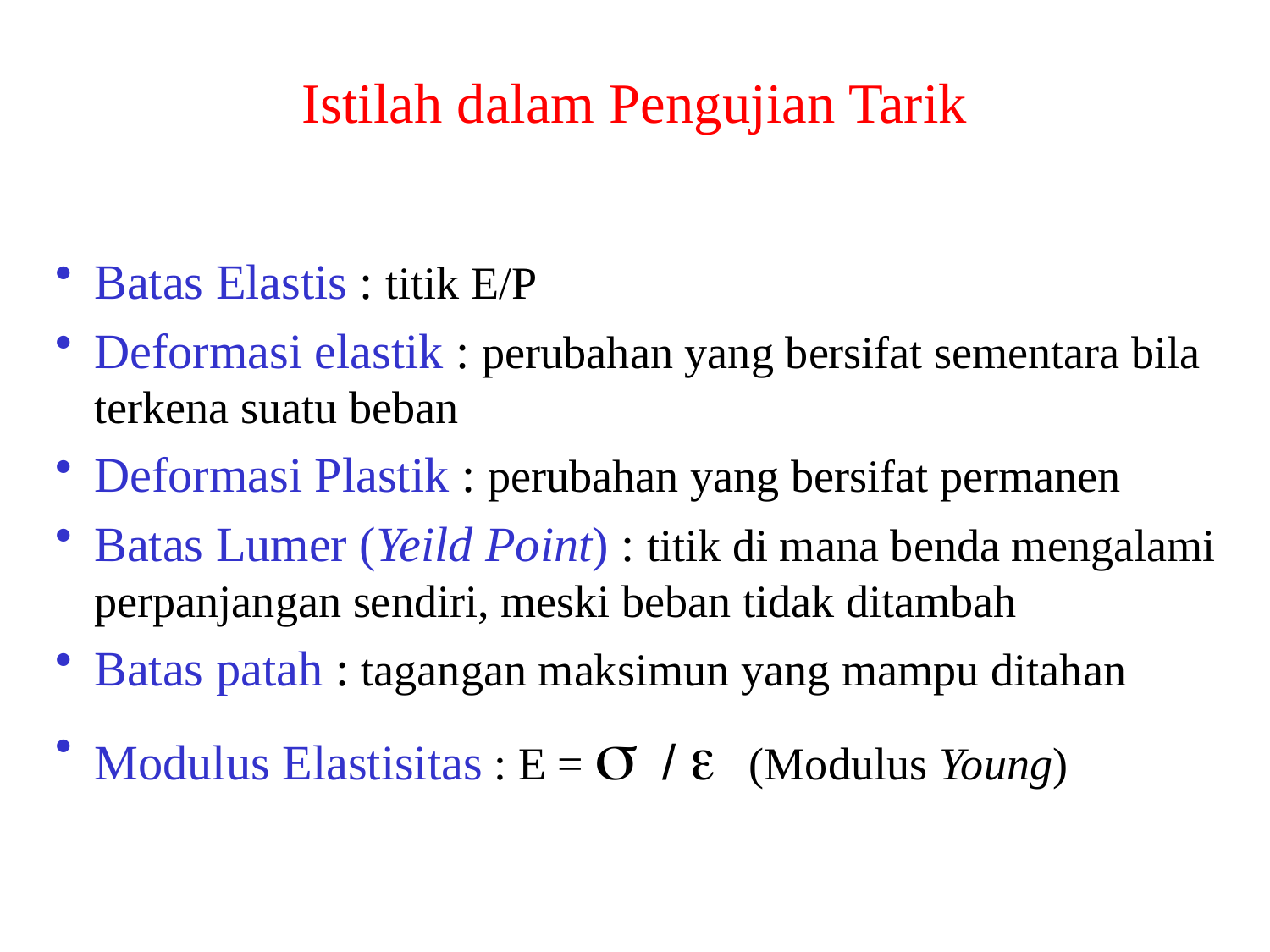

# Istilah dalam Pengujian Tarik
Batas Elastis : titik E/P
Deformasi elastik : perubahan yang bersifat sementara bila terkena suatu beban
Deformasi Plastik : perubahan yang bersifat permanen
Batas Lumer (Yeild Point) : titik di mana benda mengalami perpanjangan sendiri, meski beban tidak ditambah
Batas patah : tagangan maksimun yang mampu ditahan
Modulus Elastisitas : E = σ / ε (Modulus Young)